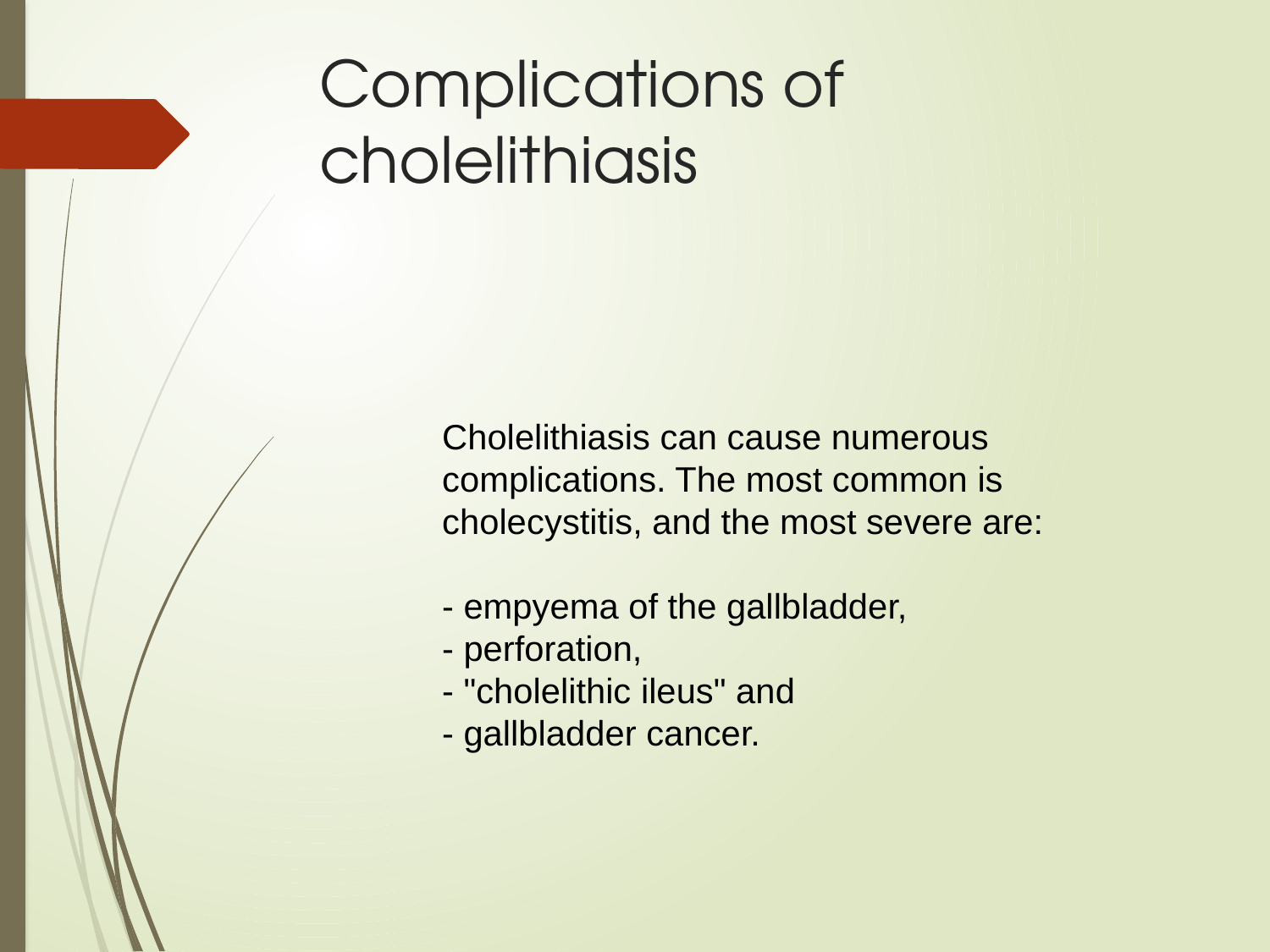

# Complications of cholelithiasis
Cholelithiasis can cause numerous complications. The most common is cholecystitis, and the most severe are:
- empyema of the gallbladder,
- perforation,
- "cholelithic ileus" and
- gallbladder cancer.